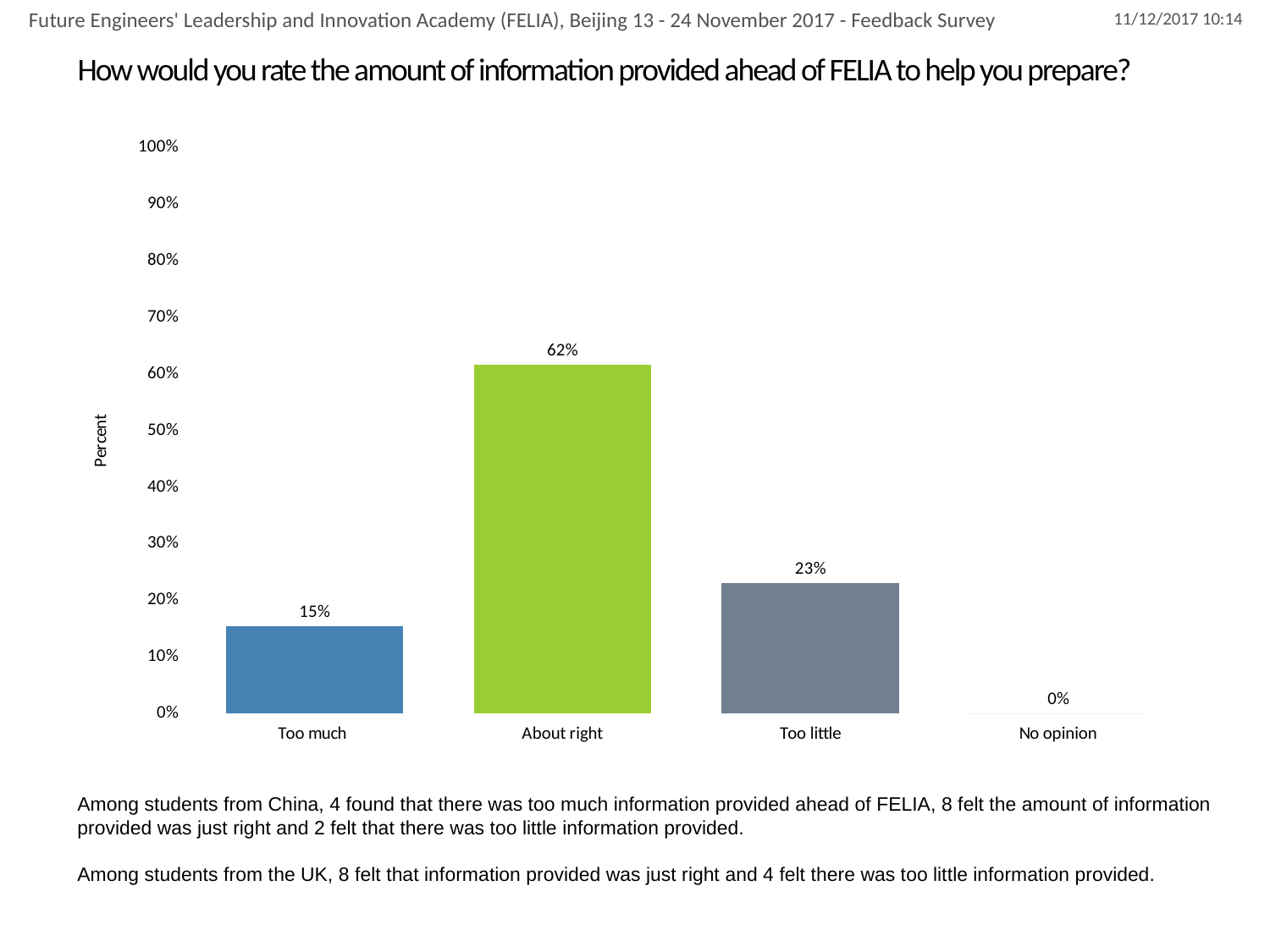

Future Engineers' Leadership and Innovation Academy (FELIA), Beijing 13 - 24 November 2017 - Feedback Survey
# How would you rate the amount of information provided ahead of FELIA to help you prepare?

### Chart

| Category | How would you rate the amount of information provided ahead of FELIA to help you prepare?  |
|---|---|
| Too much  | 0.15384615384615385 |
| About right | 0.6153846153846154 |
| Too little | 0.23076923076923078 |
| No opinion | 0.0 |
Among students from China, 4 found that there was too much information provided ahead of FELIA, 8 felt the amount of information provided was just right and 2 felt that there was too little information provided.

Among students from the UK, 8 felt that information provided was just right and 4 felt there was too little information provided.